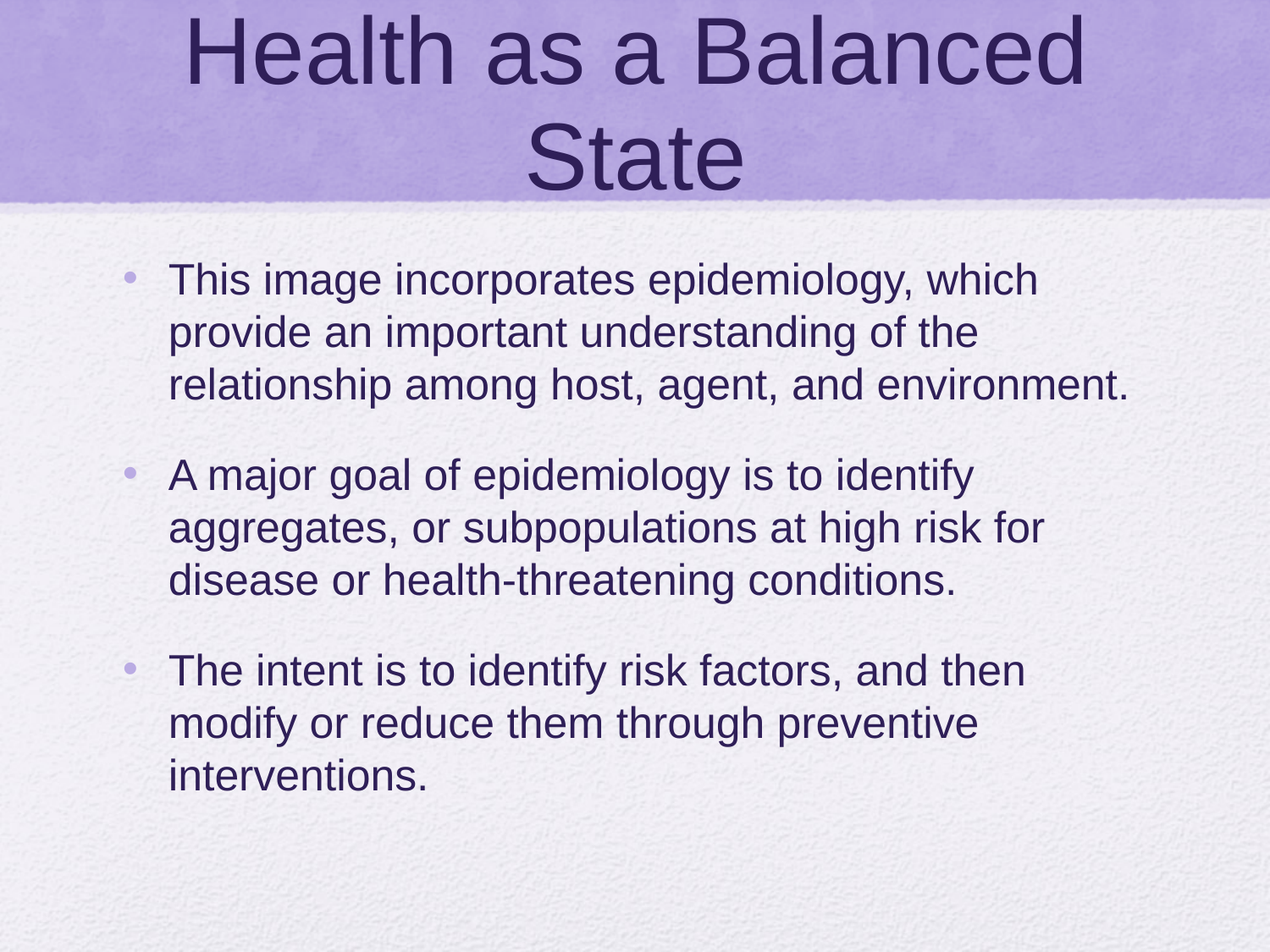

# Health as a Balanced State
This image incorporates epidemiology, which provide an important understanding of the relationship among host, agent, and environment.
A major goal of epidemiology is to identify aggregates, or subpopulations at high risk for disease or health-threatening conditions.
The intent is to identify risk factors, and then modify or reduce them through preventive interventions.